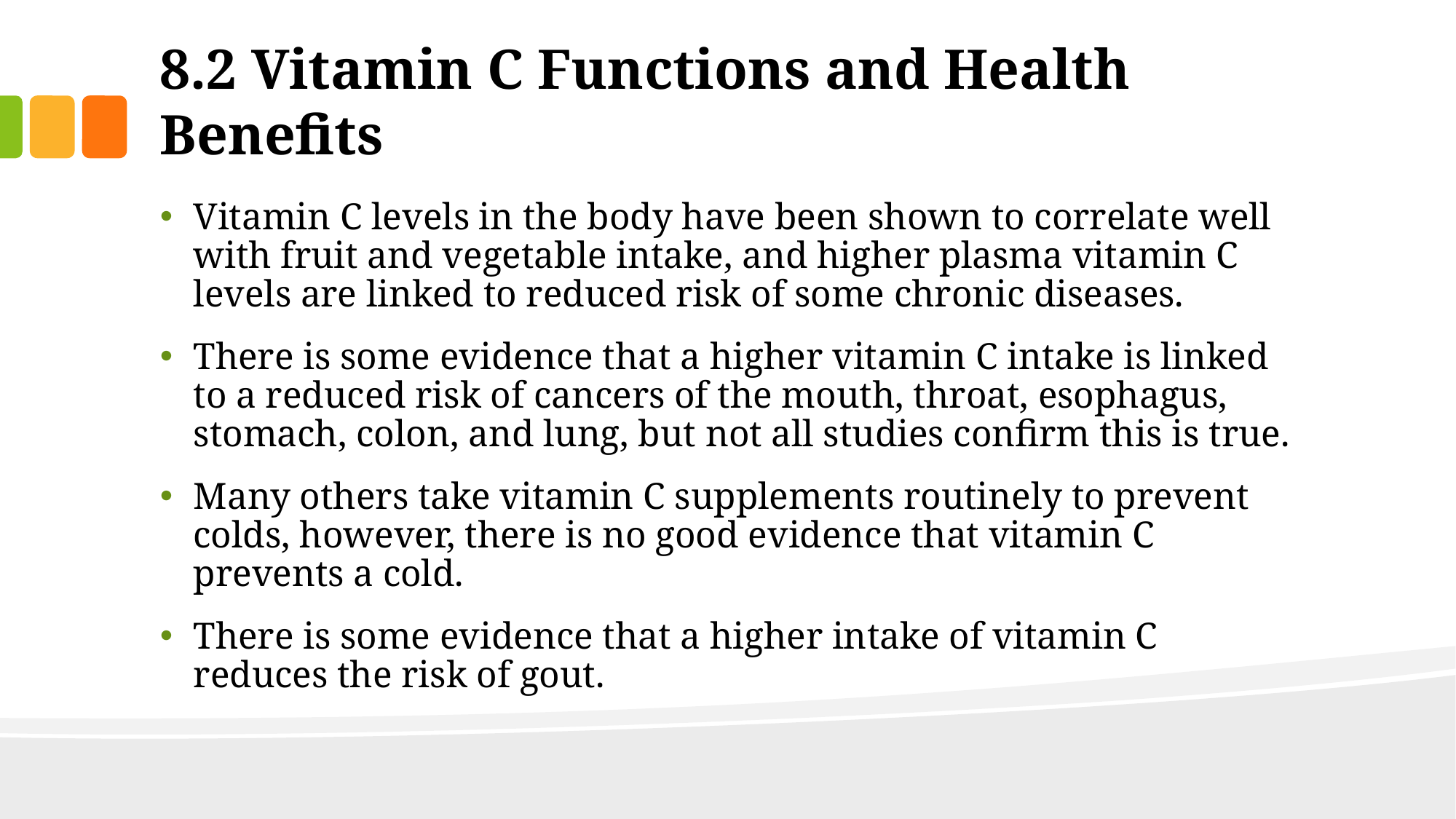

# 8.2 Vitamin C Functions and Health Benefits
Vitamin C levels in the body have been shown to correlate well with fruit and vegetable intake, and higher plasma vitamin C levels are linked to reduced risk of some chronic diseases.
There is some evidence that a higher vitamin C intake is linked to a reduced risk of cancers of the mouth, throat, esophagus, stomach, colon, and lung, but not all studies confirm this is true.
Many others take vitamin C supplements routinely to prevent colds, however, there is no good evidence that vitamin C prevents a cold.
There is some evidence that a higher intake of vitamin C reduces the risk of gout.